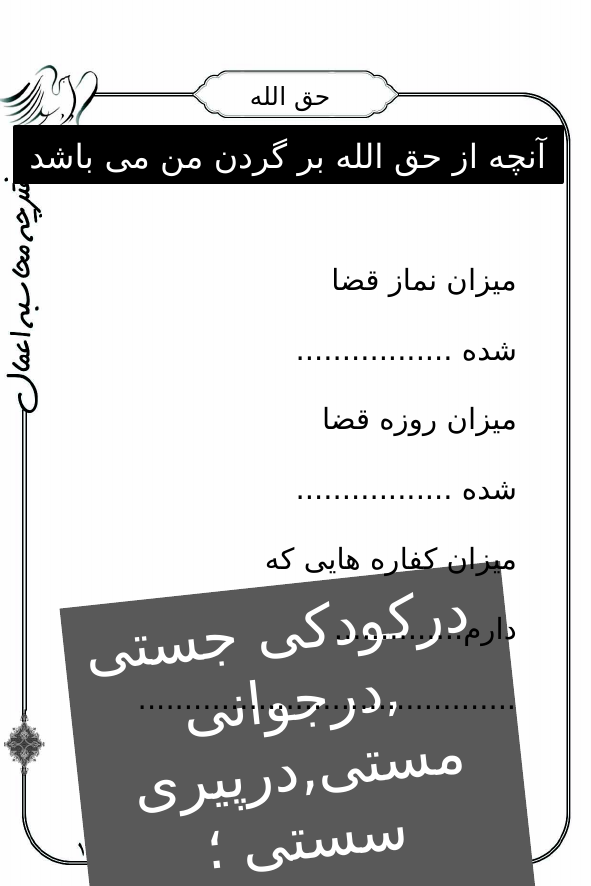

# حق الله
آنچه از حق الله بر گردن من می باشد
میزان نماز قضا شده .................
میزان روزه قضا شده .................
میزان کفاره هایی که دارم..............
.........................................
 درکودکی جستی ,درجوانی مستی,درپیری سستی ؛
پس کی خداپرستی